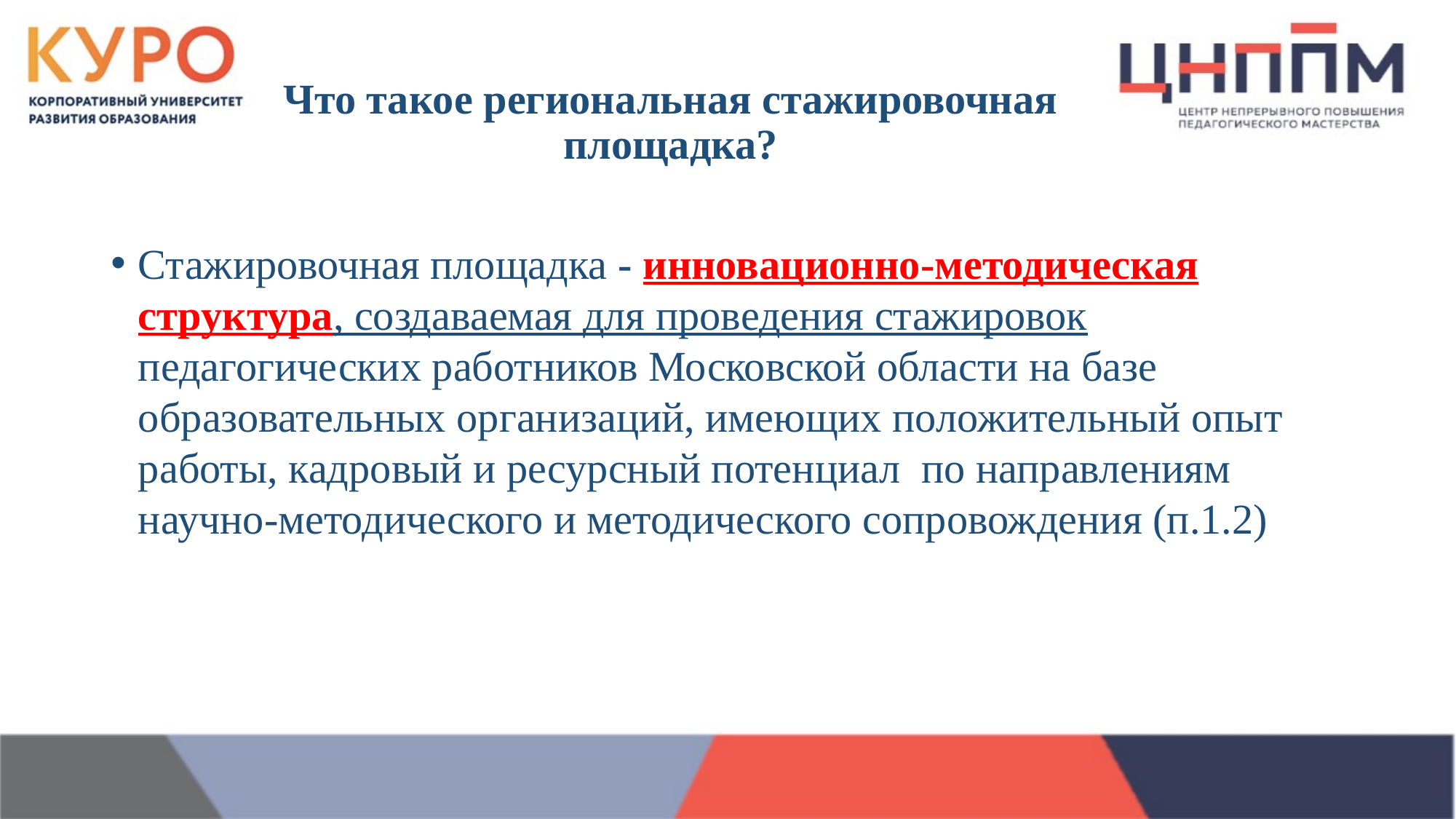

# Что такое региональная стажировочная площадка?
Стажировочная площадка - инновационно-методическая структура, создаваемая для проведения стажировок педагогических работников Московской области на базе образовательных организаций, имеющих положительный опыт работы, кадровый и ресурсный потенциал  по направлениям научно-методического и методического сопровождения (п.1.2)